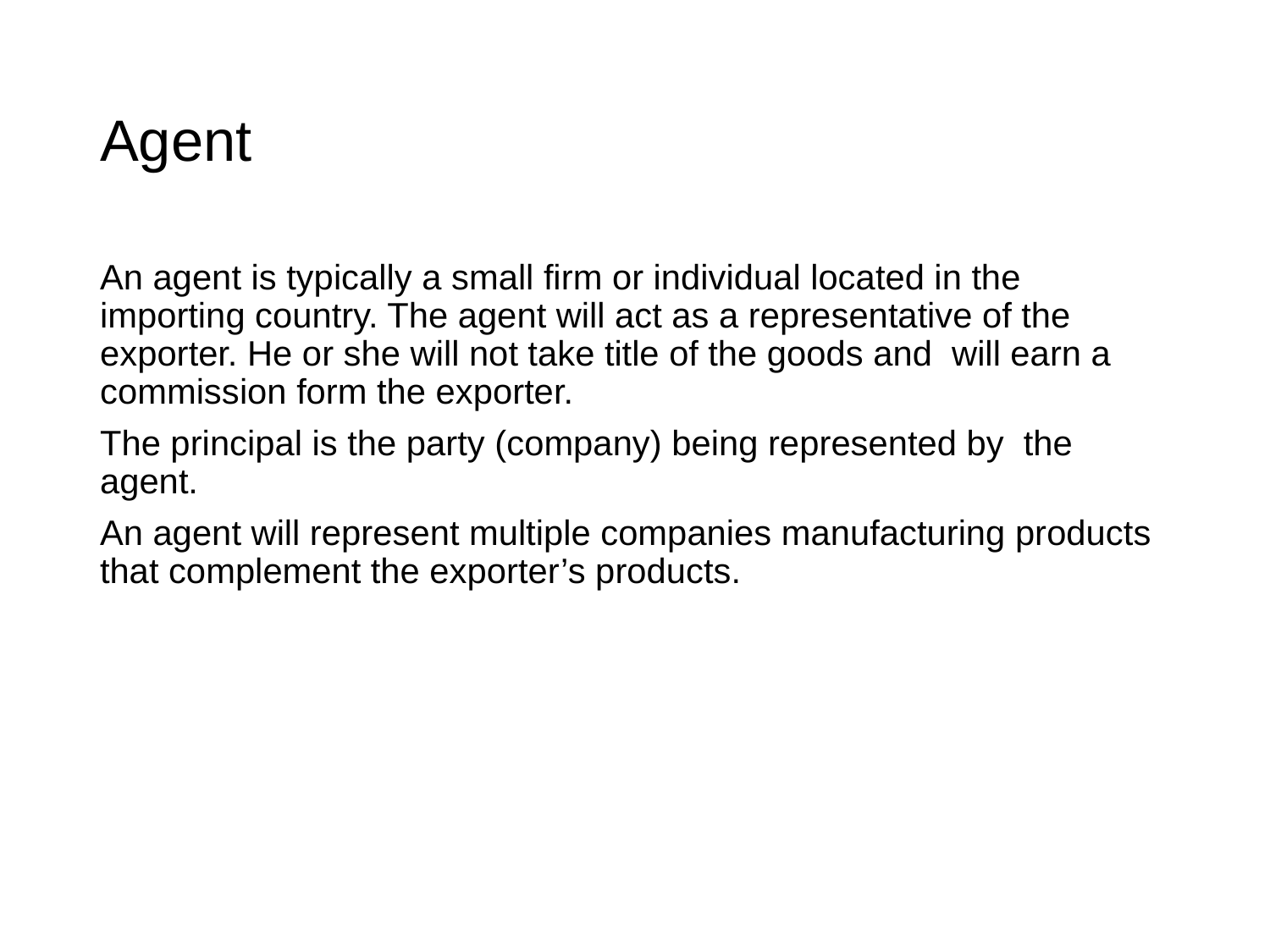

# Agent
An agent is typically a small firm or individual located in the importing country. The agent will act as a representative of the exporter. He or she will not take title of the goods and  will earn a commission form the exporter.
The principal is the party (company) being represented by  the agent.
An agent will represent multiple companies manufacturing products that complement the exporter’s products.